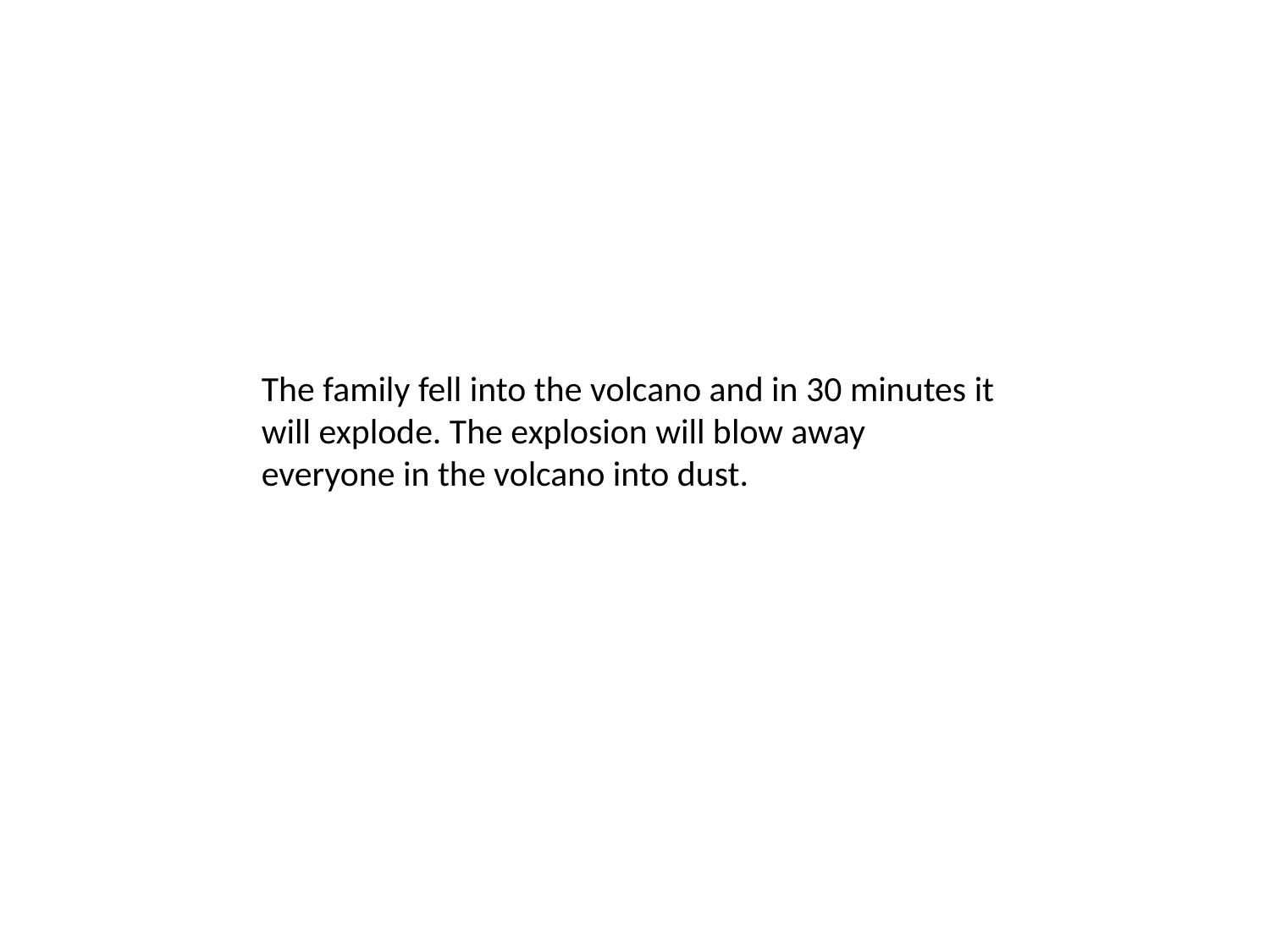

The family fell into the volcano and in 30 minutes it will explode. The explosion will blow away everyone in the volcano into dust.